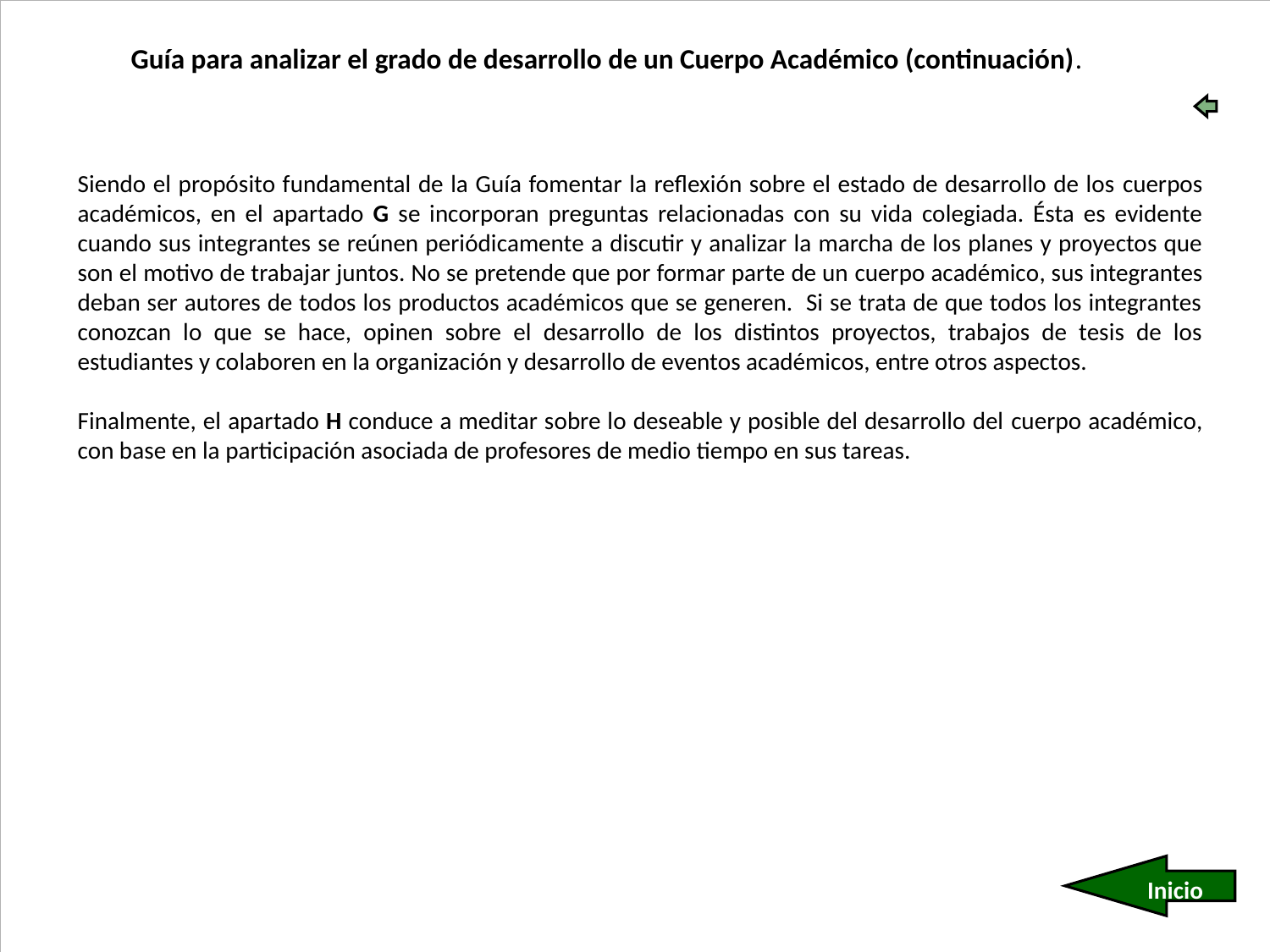

Guía para analizar el grado de desarrollo de un Cuerpo Académico (continuación).

Siendo el propósito fundamental de la Guía fomentar la reflexión sobre el estado de desarrollo de los cuerpos académicos, en el apartado G se incorporan preguntas relacionadas con su vida colegiada. Ésta es evidente cuando sus integrantes se reúnen periódicamente a discutir y analizar la marcha de los planes y proyectos que son el motivo de trabajar juntos. No se pretende que por formar parte de un cuerpo académico, sus integrantes deban ser autores de todos los productos académicos que se generen.  Si se trata de que todos los integrantes conozcan lo que se hace, opinen sobre el desarrollo de los distintos proyectos, trabajos de tesis de los estudiantes y colaboren en la organización y desarrollo de eventos académicos, entre otros aspectos.

Finalmente, el apartado H conduce a meditar sobre lo deseable y posible del desarrollo del cuerpo académico, con base en la participación asociada de profesores de medio tiempo en sus tareas.
Inicio